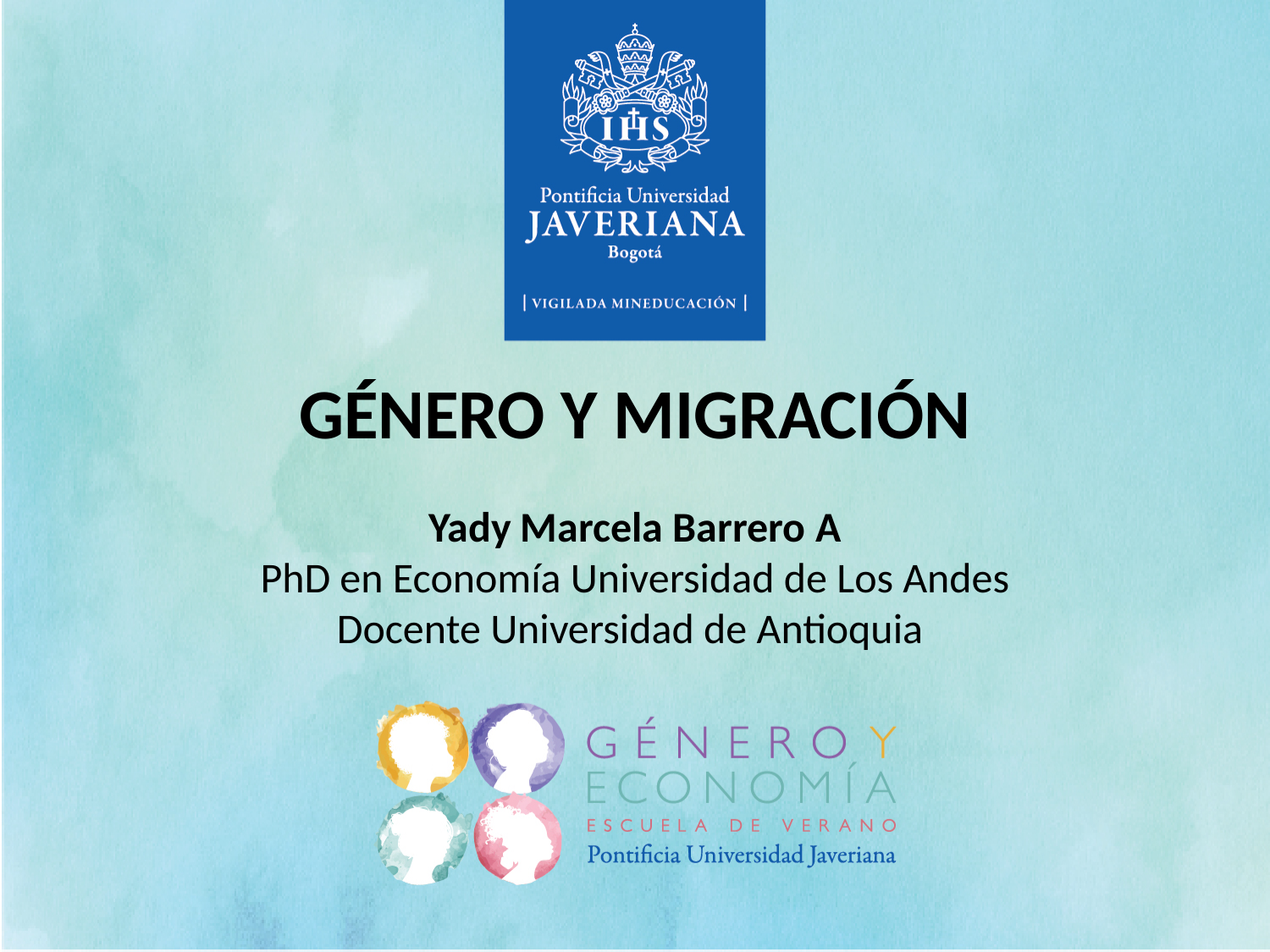

GÉNERO Y MIGRACIÓN
Yady Marcela Barrero A
PhD en Economía Universidad de Los Andes
Docente Universidad de Antioquia